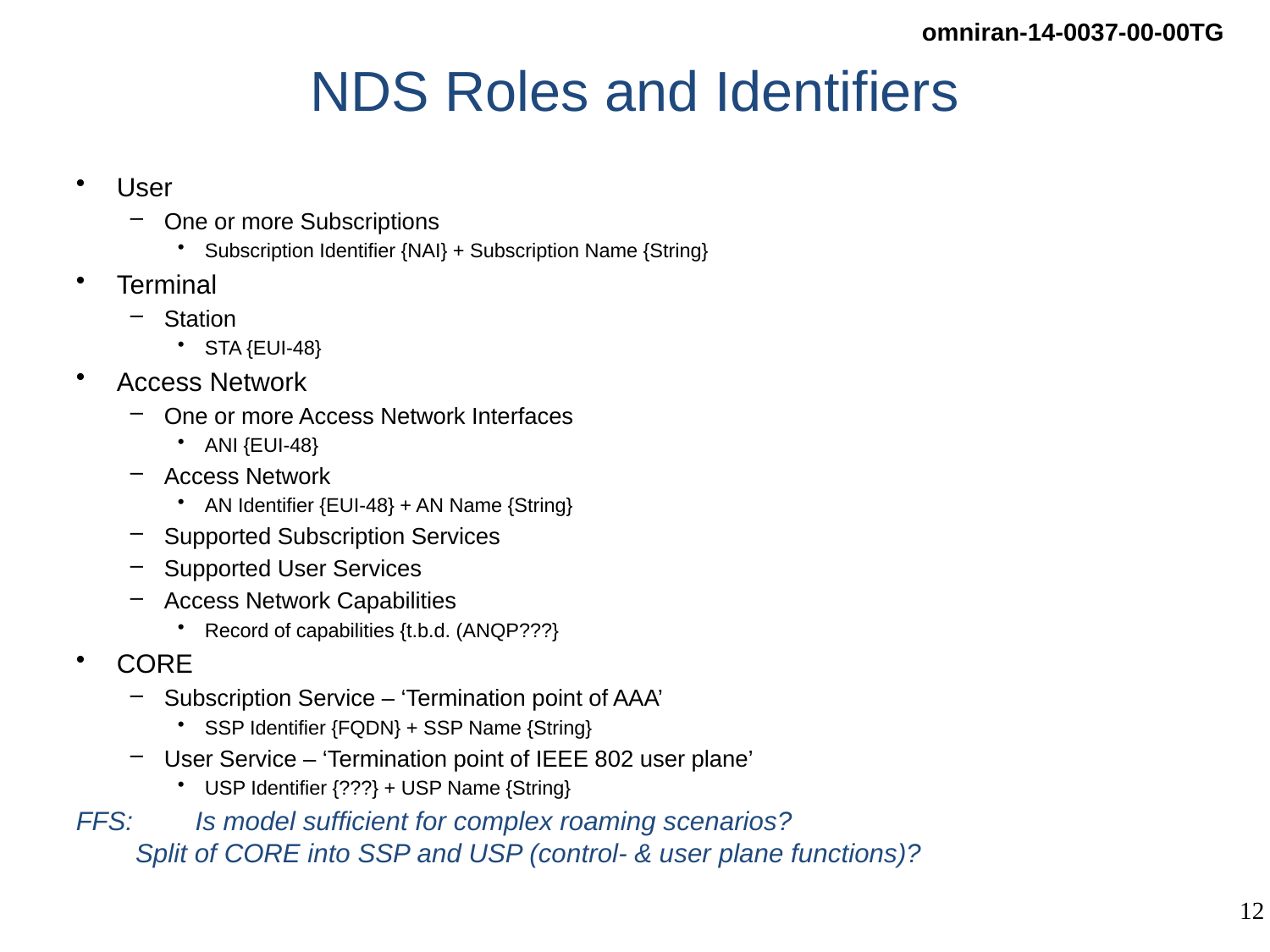

# NDS Roles and Identifiers
User
One or more Subscriptions
Subscription Identifier {NAI} + Subscription Name {String}
Terminal
Station
STA {EUI-48}
Access Network
One or more Access Network Interfaces
ANI {EUI-48}
Access Network
AN Identifier {EUI-48} + AN Name {String}
Supported Subscription Services
Supported User Services
Access Network Capabilities
Record of capabilities {t.b.d. (ANQP???}
CORE
Subscription Service – ‘Termination point of AAA’
SSP Identifier {FQDN} + SSP Name {String}
User Service – ‘Termination point of IEEE 802 user plane’
USP Identifier {???} + USP Name {String}
FFS: 	Is model sufficient for complex roaming scenarios?
	Split of CORE into SSP and USP (control- & user plane functions)?